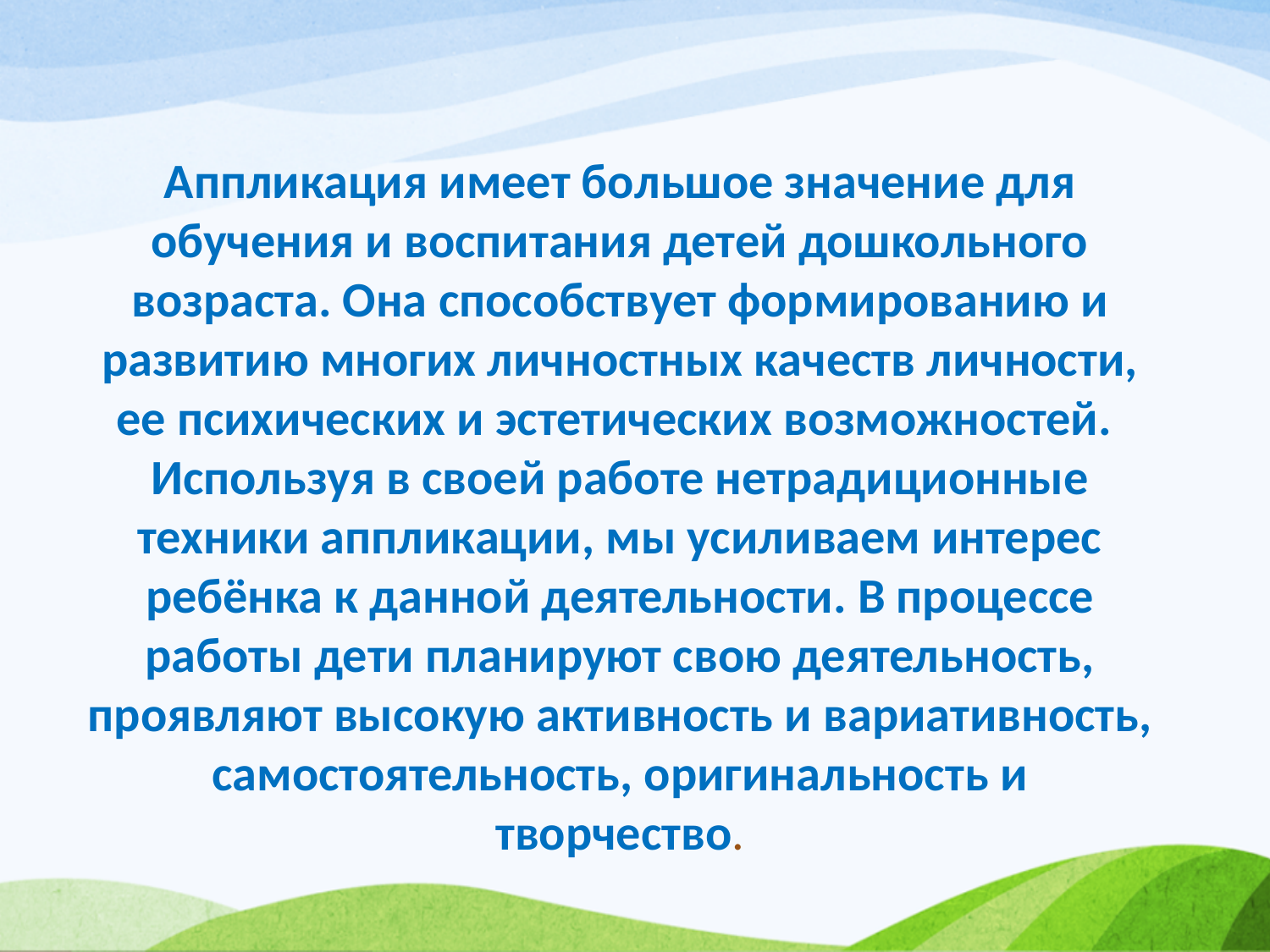

Аппликация имеет большое значение для обучения и воспитания детей дошкольного возраста. Она способствует формированию и развитию многих личностных качеств личности, ее психических и эстетических возможностей.
Используя в своей работе нетрадиционные техники аппликации, мы усиливаем интерес ребёнка к данной деятельности. В процессе работы дети планируют свою деятельность, проявляют высокую активность и вариативность, самостоятельность, оригинальность и творчество.